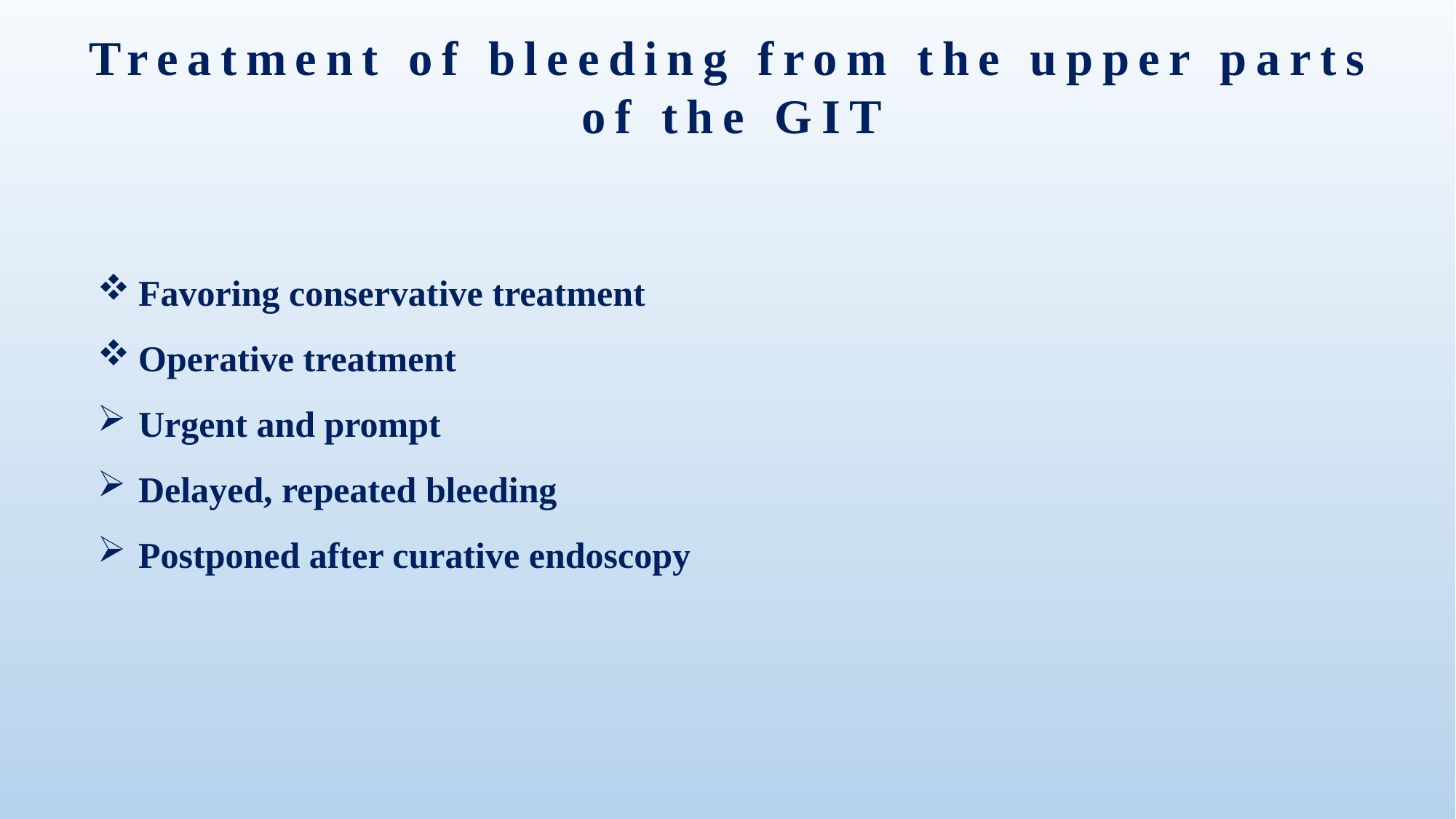

Treatment of bleeding from the upper parts of the GIT
Favoring conservative treatment
Operative treatment
Urgent and prompt
Delayed, repeated bleeding
Postponed after curative endoscopy